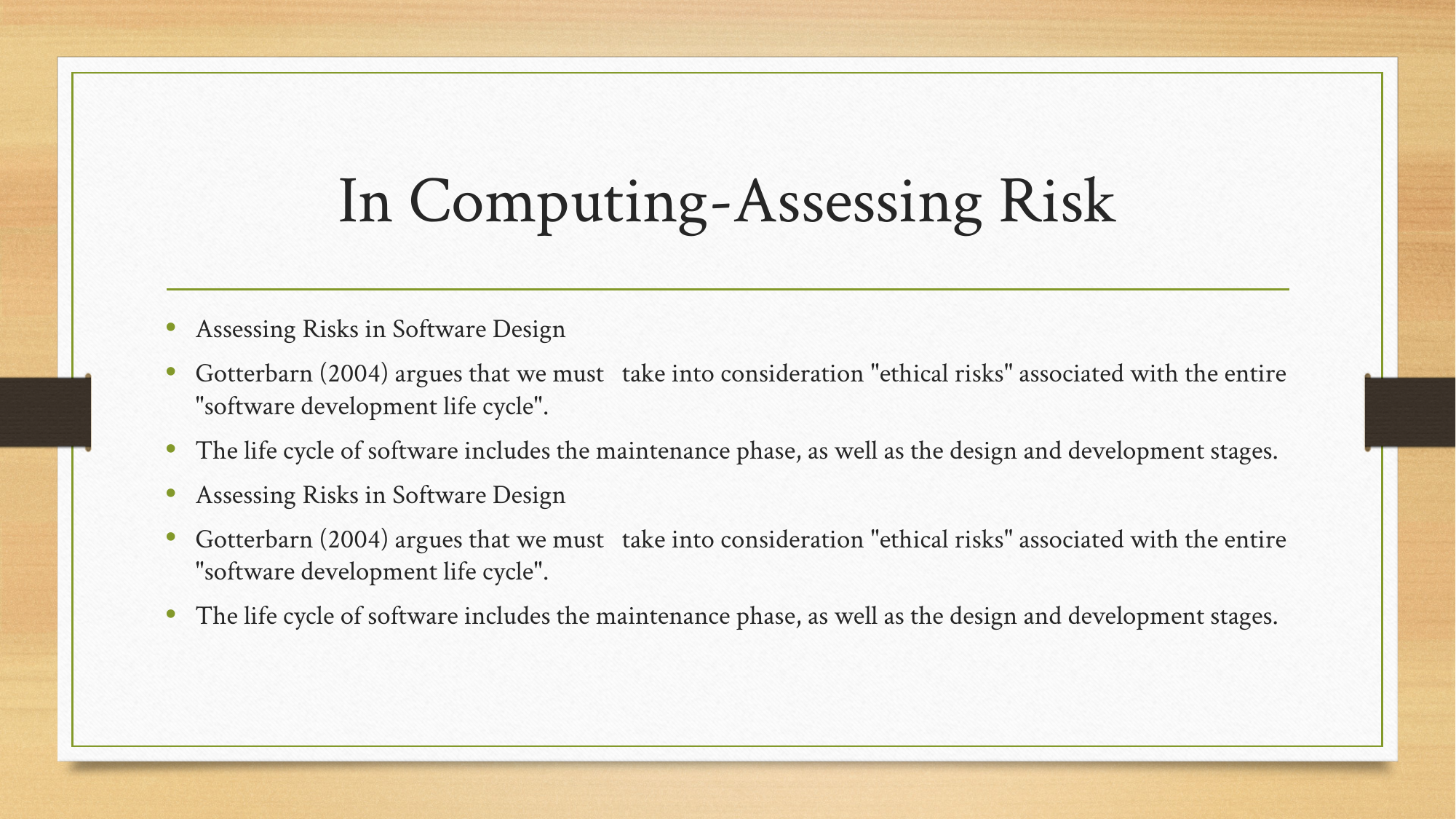

# In Computing-Assessing Risk
Assessing Risks in Software Design
Gotterbarn (2004) argues that we must   take into consideration "ethical risks" associated with the entire "software development life cycle".
The life cycle of software includes the maintenance phase, as well as the design and development stages.
Assessing Risks in Software Design
Gotterbarn (2004) argues that we must   take into consideration "ethical risks" associated with the entire "software development life cycle".
The life cycle of software includes the maintenance phase, as well as the design and development stages.